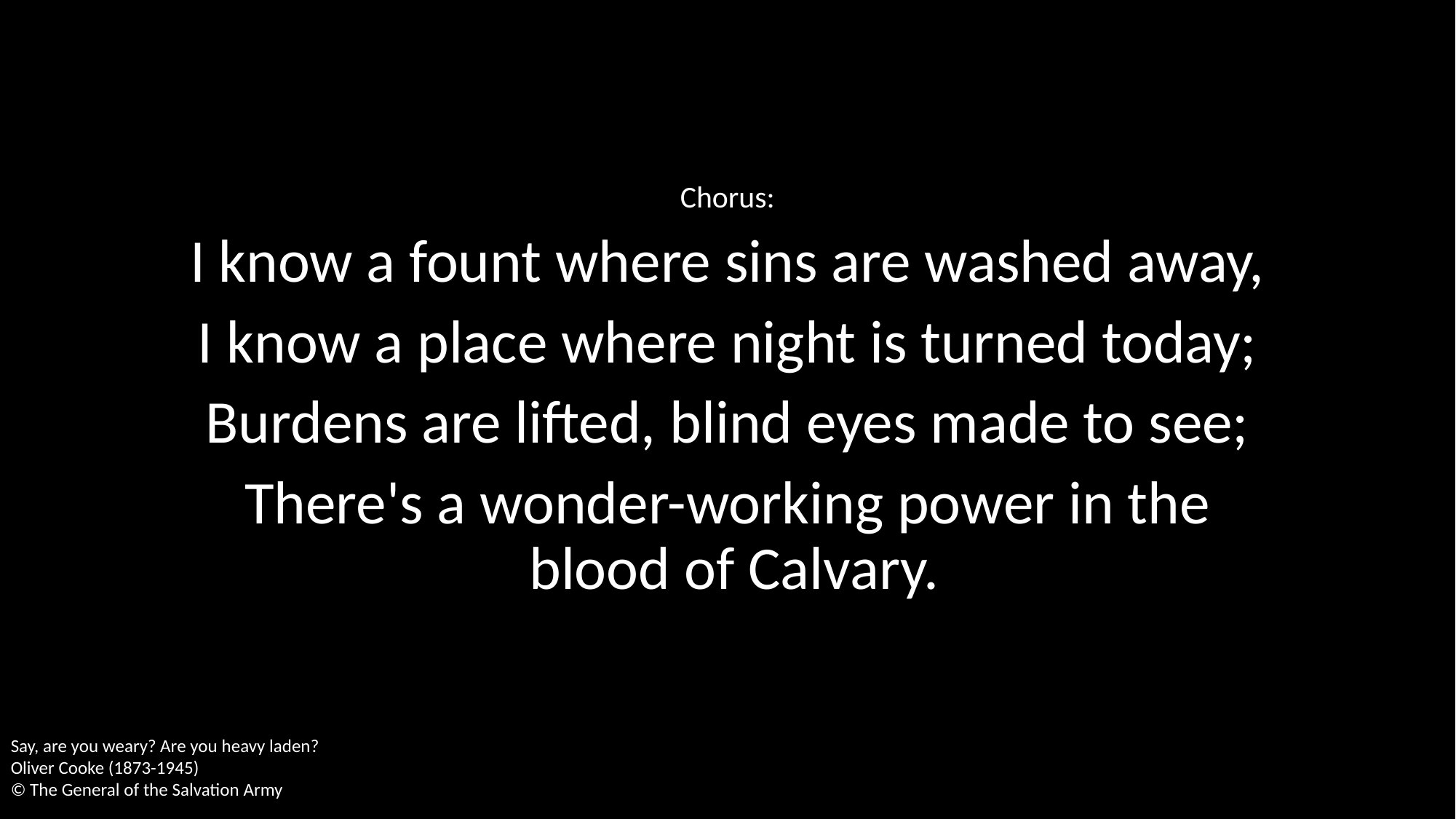

Chorus:
I know a fount where sins are washed away,
I know a place where night is turned today;
Burdens are lifted, blind eyes made to see;
There's a wonder-working power in the blood of Calvary.
Say, are you weary? Are you heavy laden?
Oliver Cooke (1873-1945)
© The General of the Salvation Army